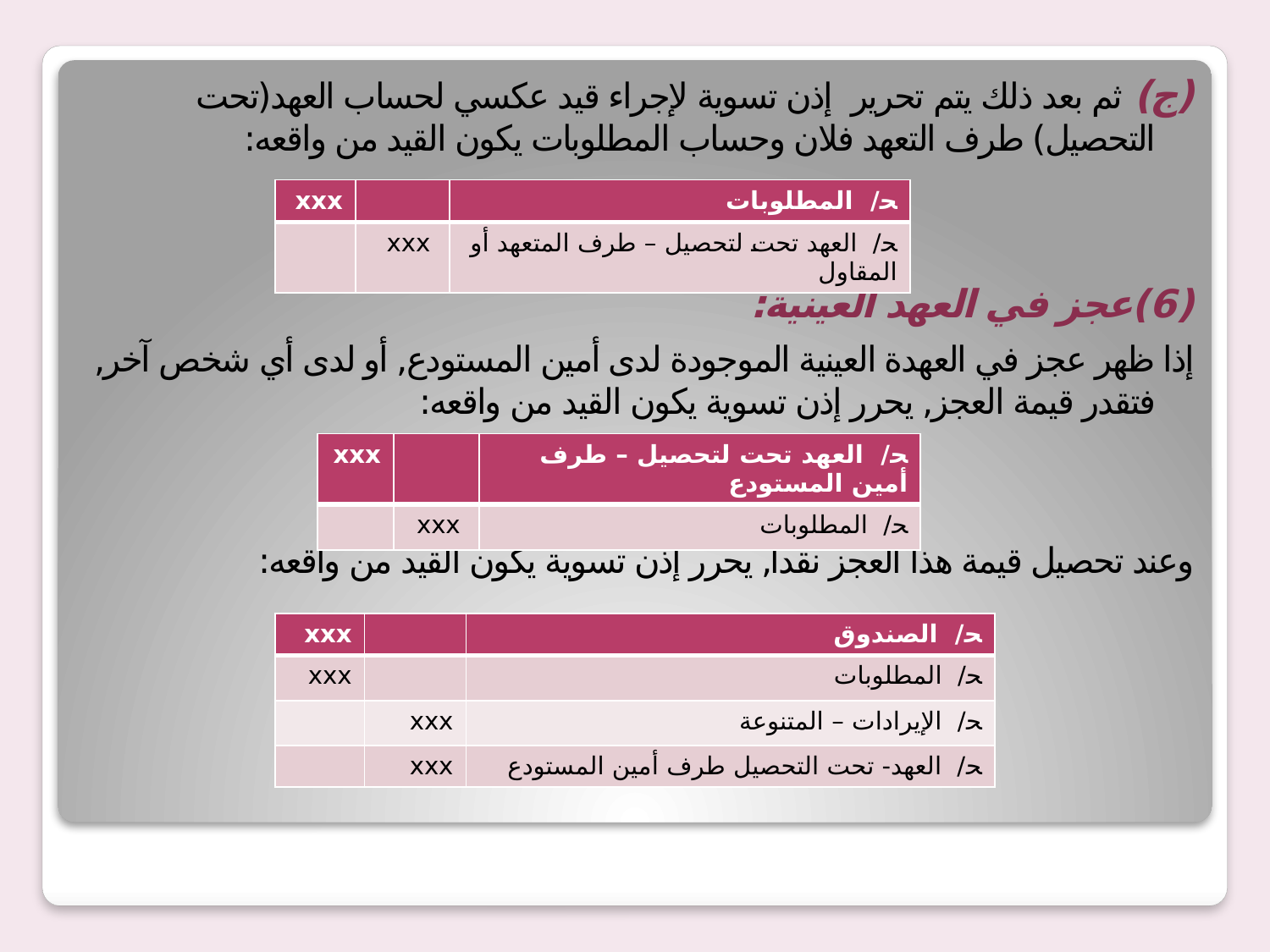

(ج) ثم بعد ذلك يتم تحرير  إذن تسوية لإجراء قيد عكسي لحساب العهد(تحت التحصيل) طرف التعهد فلان وحساب المطلوبات يكون القيد من واقعه:

(6)عجز في العهد العينية:
إذا ظهر عجز في العهدة العينية الموجودة لدى أمين المستودع, أو لدى أي شخص آخر, فتقدر قيمة العجز, يحرر إذن تسوية يكون القيد من واقعه:

وعند تحصيل قيمة هذا العجز نقداً, يحرر إذن تسوية يكون القيد من واقعه:
| xxx |  | ﺤ/ المطلوبات |
| --- | --- | --- |
|  | xxx | ﺤ/ العهد تحت لتحصيل – طرف المتعهد أو المقاول |
| xxx |  | ﺤ/ العهد تحت لتحصيل – طرف أمين المستودع |
| --- | --- | --- |
|  | xxx | ﺤ/ المطلوبات |
| xxx |  | ﺤ/ الصندوق |
| --- | --- | --- |
| xxx |  | ﺤ/ المطلوبات |
|  | xxx | ﺤ/ الإيرادات – المتنوعة |
|  | xxx | ﺤ/ العهد- تحت التحصيل طرف أمين المستودع |